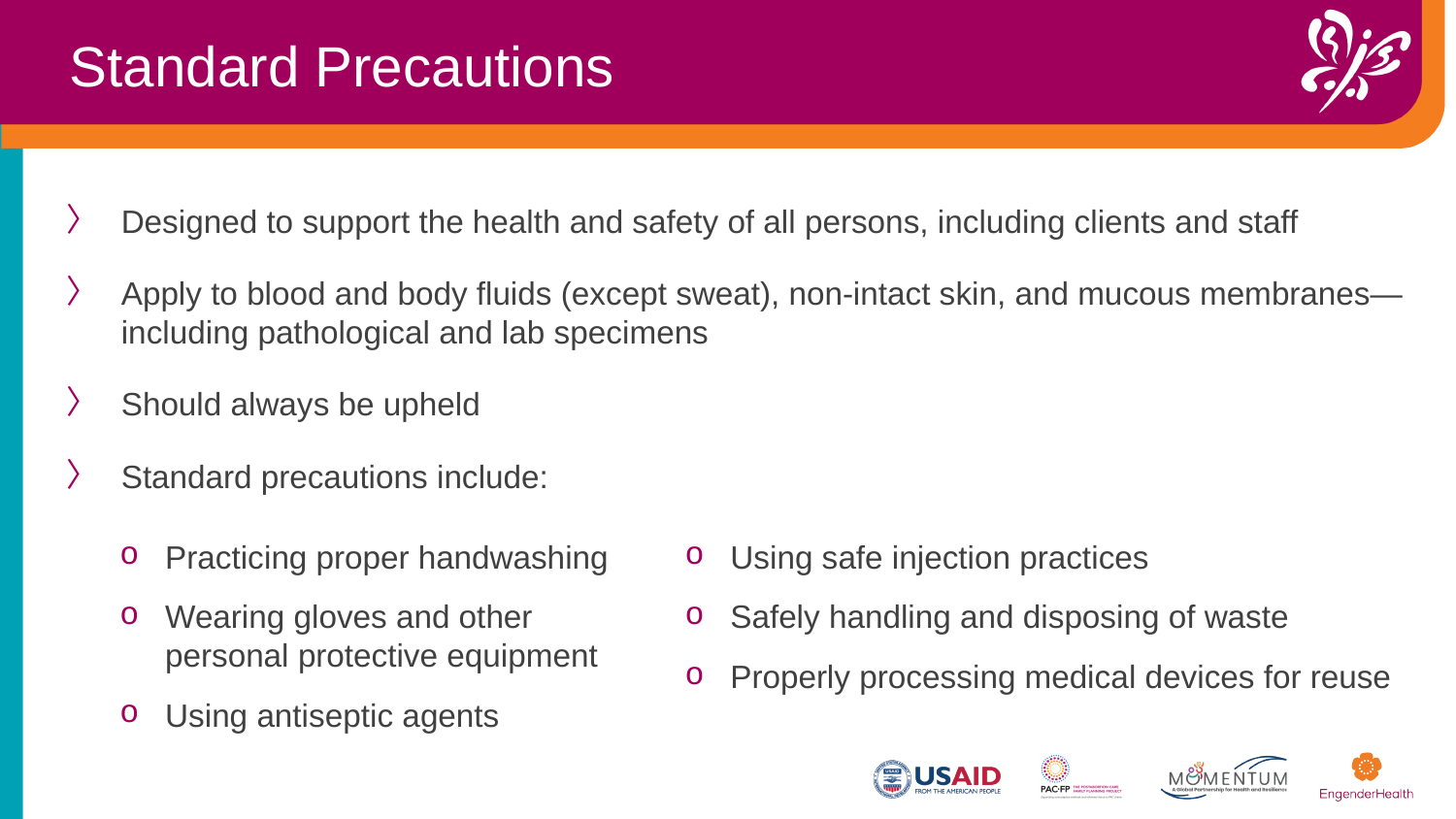

Standard Precautions
Designed to support the health and safety of all persons, including clients and staff
Apply to blood and body fluids (except sweat), non-intact skin, and mucous membranes—including pathological and lab specimens
Should always be upheld
Standard precautions include:

Using safe injection practices​
Safely handling and disposing of waste​
Properly processing medical devices for reuse
Practicing proper handwashing​
Wearing gloves and other personal protective equipment​
Using antiseptic agents